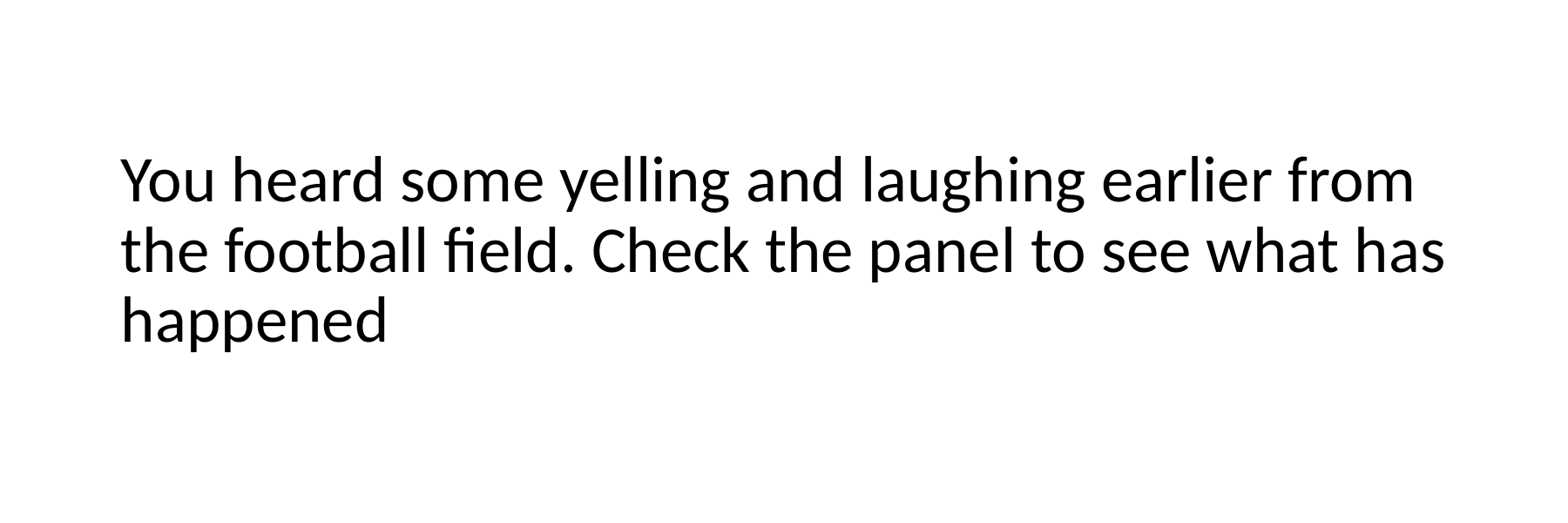

You heard some yelling and laughing earlier from the football field. Check the panel to see what has happened